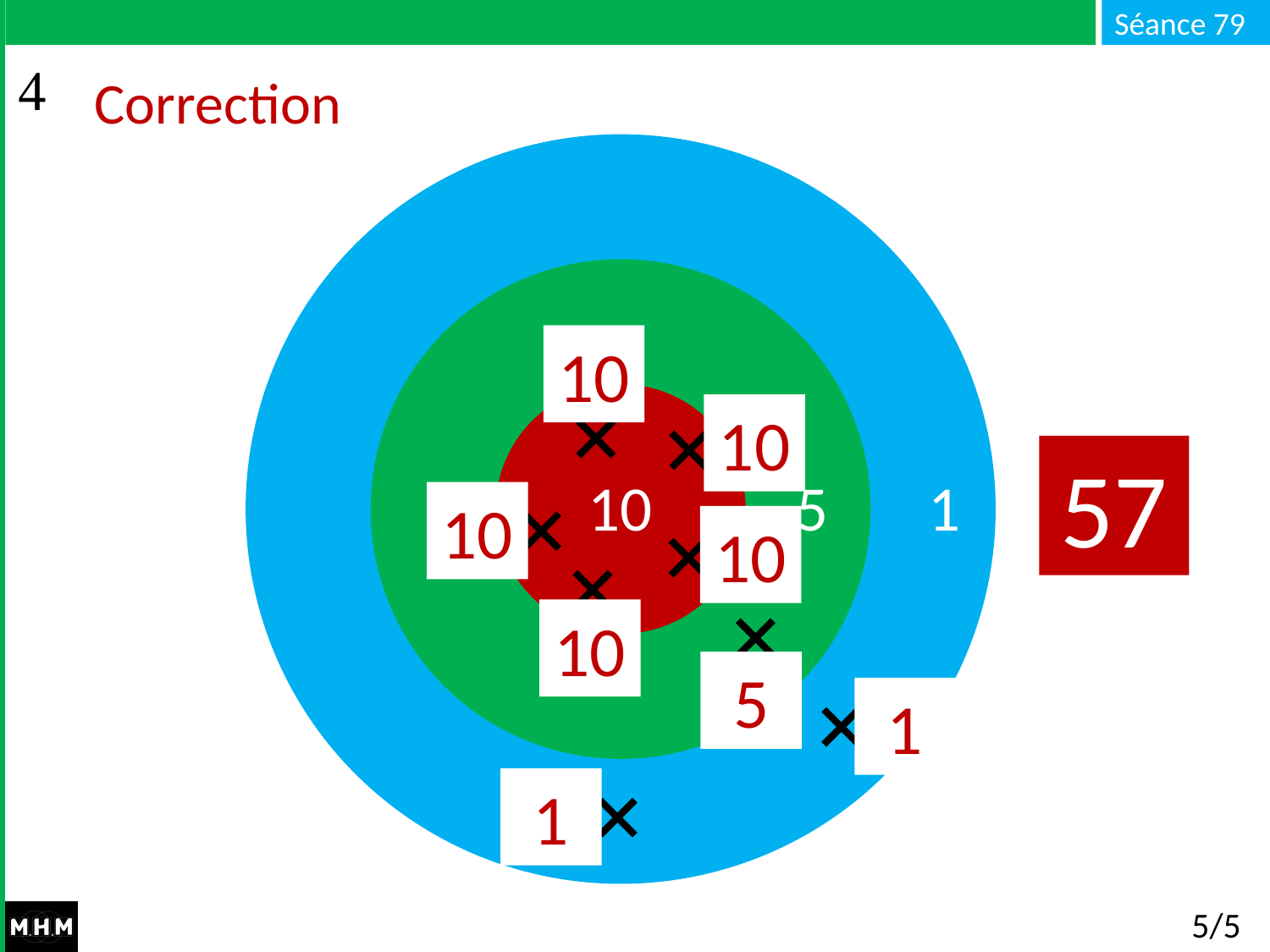

# Correction

10
10

57
10          5       1
10

10

10

5
1

1

5/5